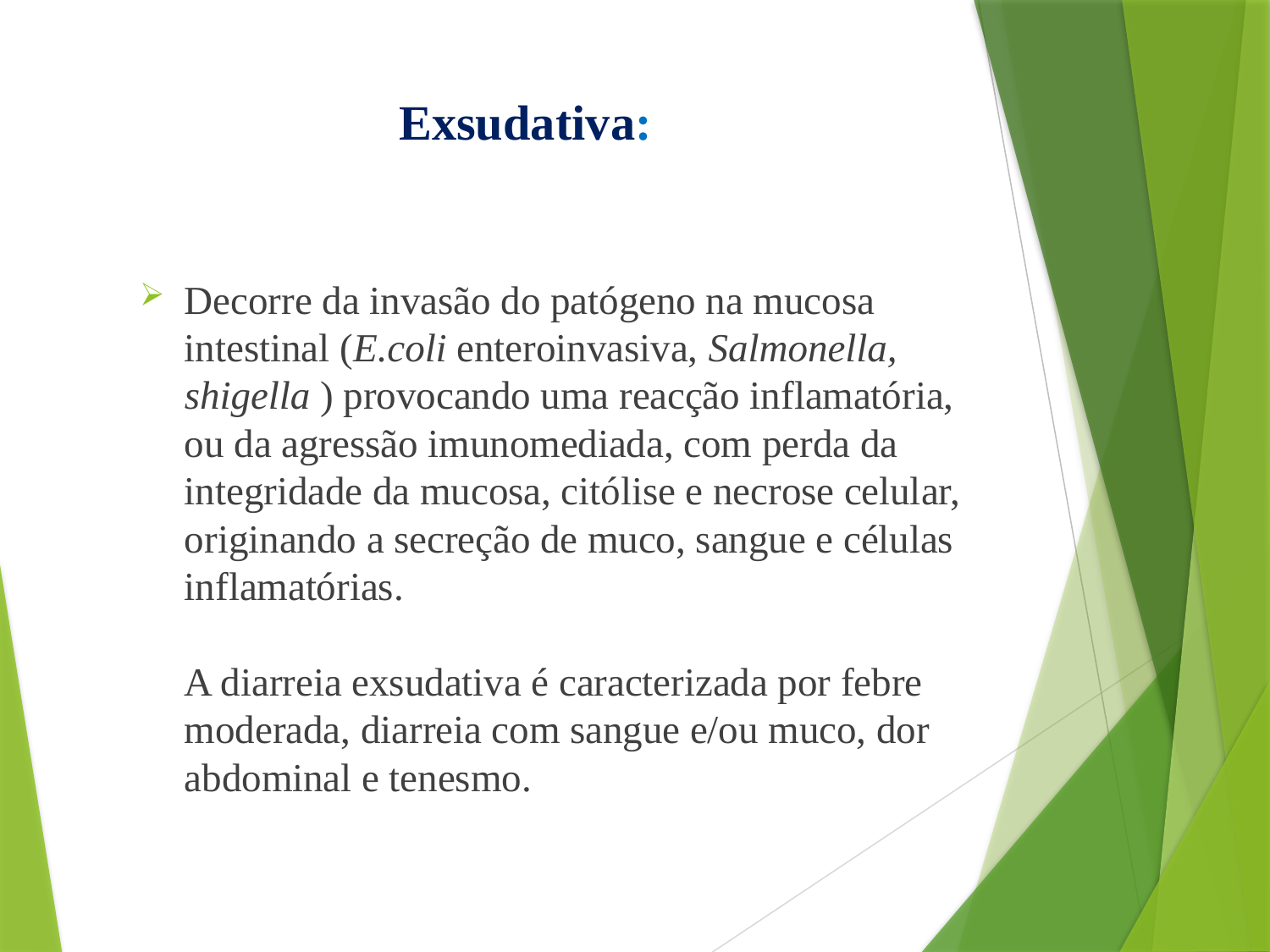

# Exsudativa:
Decorre da invasão do patógeno na mucosa intestinal (E.coli enteroinvasiva, Salmonella, shigella ) provocando uma reacção inflamatória, ou da agressão imunomediada, com perda da integridade da mucosa, citólise e necrose celular, originando a secreção de muco, sangue e células inflamatórias.
A diarreia exsudativa é caracterizada por febre moderada, diarreia com sangue e/ou muco, dor abdominal e tenesmo.